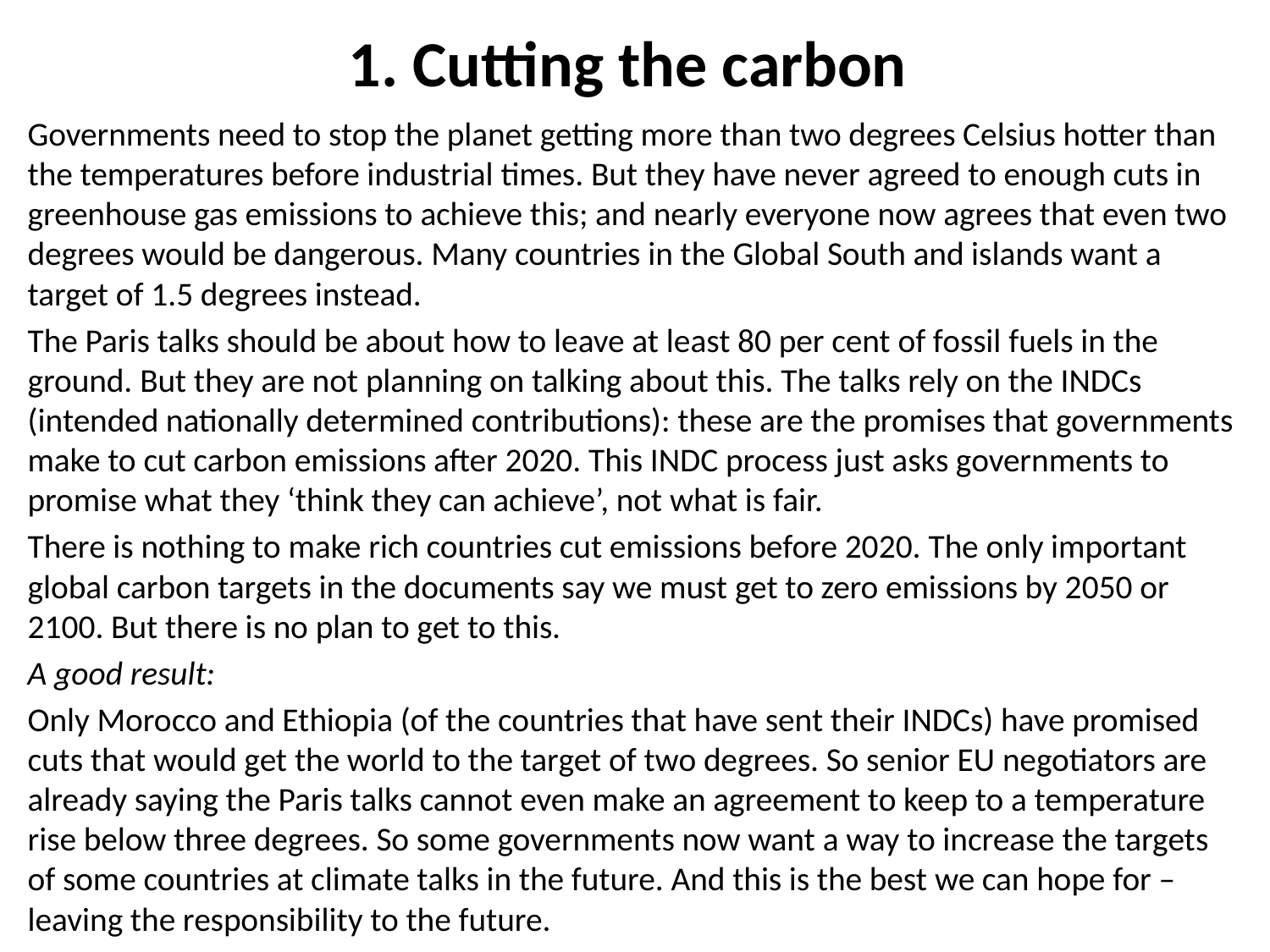

# 1. Cutting the carbon
Governments need to stop the planet getting more than two degrees Celsius hotter than the temperatures before industrial times. But they have never agreed to enough cuts in greenhouse gas emissions to achieve this; and nearly everyone now agrees that even two degrees would be dangerous. Many countries in the Global South and islands want a target of 1.5 degrees instead.
The Paris talks should be about how to leave at least 80 per cent of fossil fuels in the ground. But they are not planning on talking about this. The talks rely on the INDCs (intended nationally determined contributions): these are the promises that governments make to cut carbon emissions after 2020. This INDC process just asks governments to promise what they ‘think they can achieve’, not what is fair.
There is nothing to make rich countries cut emissions before 2020. The only important global carbon targets in the documents say we must get to zero emissions by 2050 or 2100. But there is no plan to get to this.
A good result:
Only Morocco and Ethiopia (of the countries that have sent their INDCs) have promised cuts that would get the world to the target of two degrees. So senior EU negotiators are already saying the Paris talks cannot even make an agreement to keep to a temperature rise below three degrees. So some governments now want a way to increase the targets of some countries at climate talks in the future. And this is the best we can hope for – leaving the responsibility to the future.